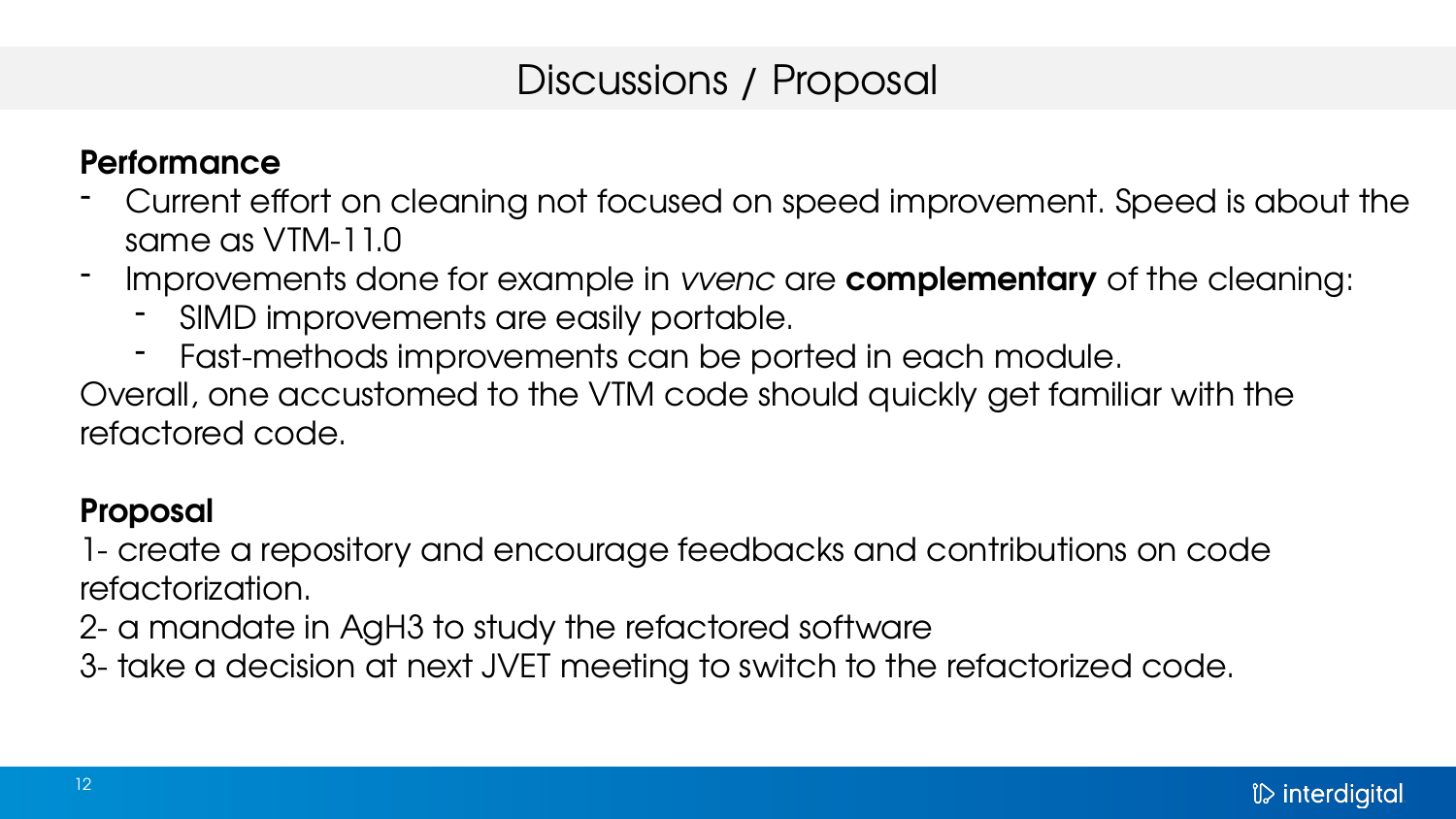

Discussions / Proposal
Performance
Current effort on cleaning not focused on speed improvement. Speed is about the same as VTM-11.0
Improvements done for example in vvenc are complementary of the cleaning:
SIMD improvements are easily portable.
Fast-methods improvements can be ported in each module.
Overall, one accustomed to the VTM code should quickly get familiar with the refactored code.

Proposal
1- create a repository and encourage feedbacks and contributions on code refactorization.
2- a mandate in AgH3 to study the refactored software
3- take a decision at next JVET meeting to switch to the refactorized code.
12